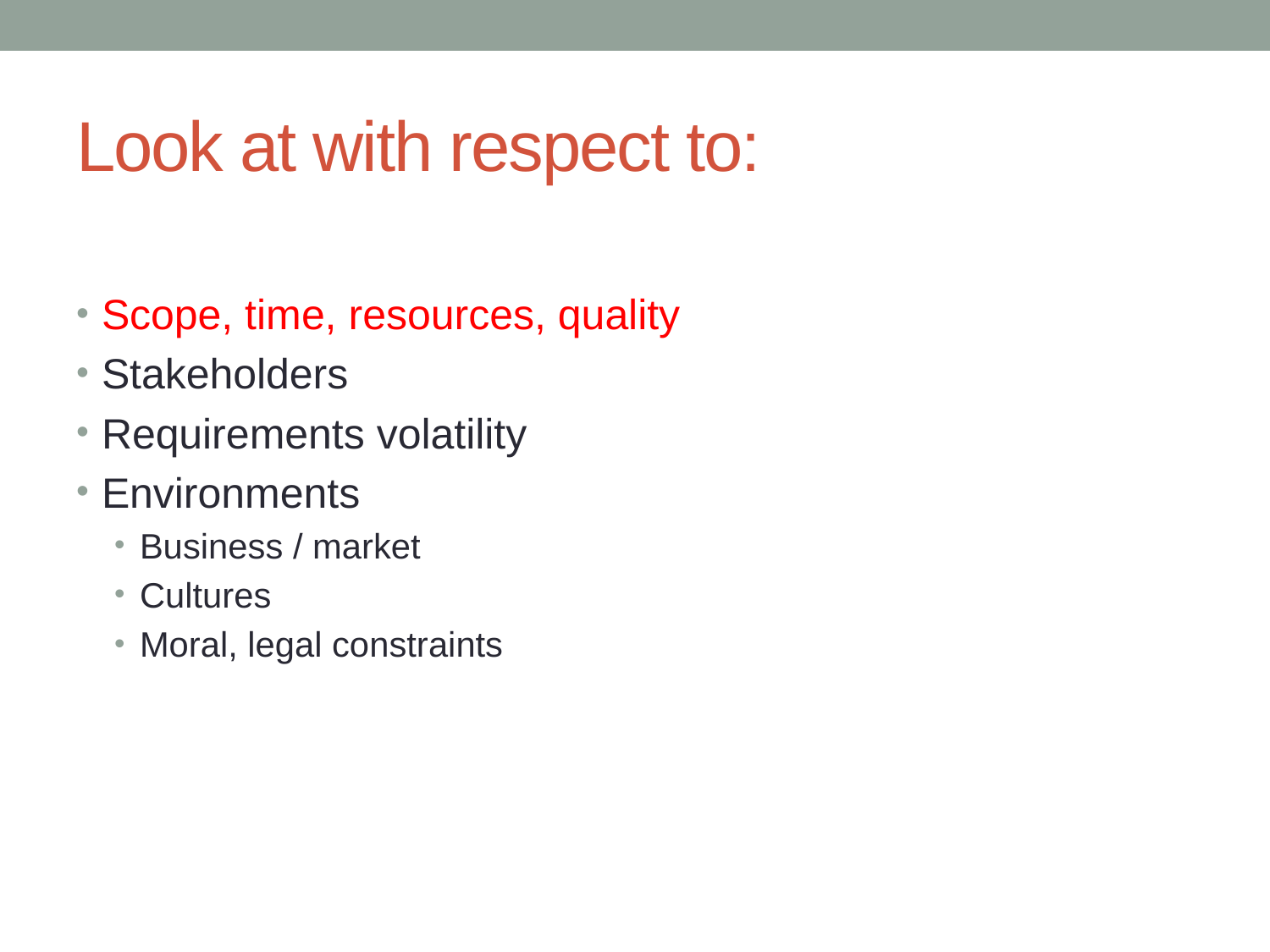

# Look at with respect to:

Scope, time, resources, quality
Stakeholders
Requirements volatility
Environments
Business / market
Cultures
Moral, legal constraints